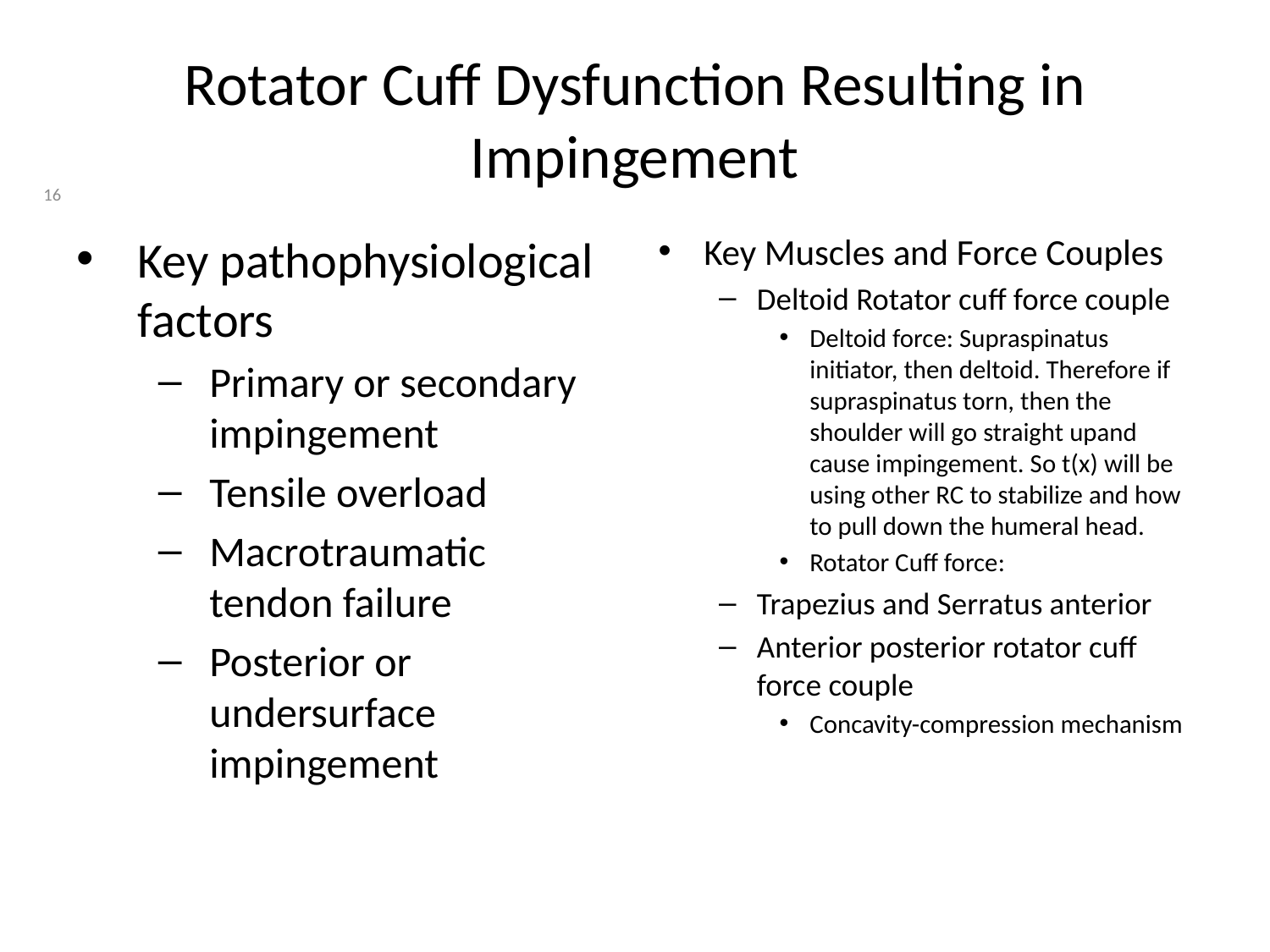

# Rotator Cuff Dysfunction Resulting in Impingement
16
Key pathophysiological factors
Primary or secondary impingement
Tensile overload
Macrotraumatic tendon failure
Posterior or undersurface impingement
Key Muscles and Force Couples
Deltoid Rotator cuff force couple
Deltoid force: Supraspinatus initiator, then deltoid. Therefore if supraspinatus torn, then the shoulder will go straight upand cause impingement. So t(x) will be using other RC to stabilize and how to pull down the humeral head.
Rotator Cuff force:
Trapezius and Serratus anterior
Anterior posterior rotator cuff force couple
Concavity-compression mechanism